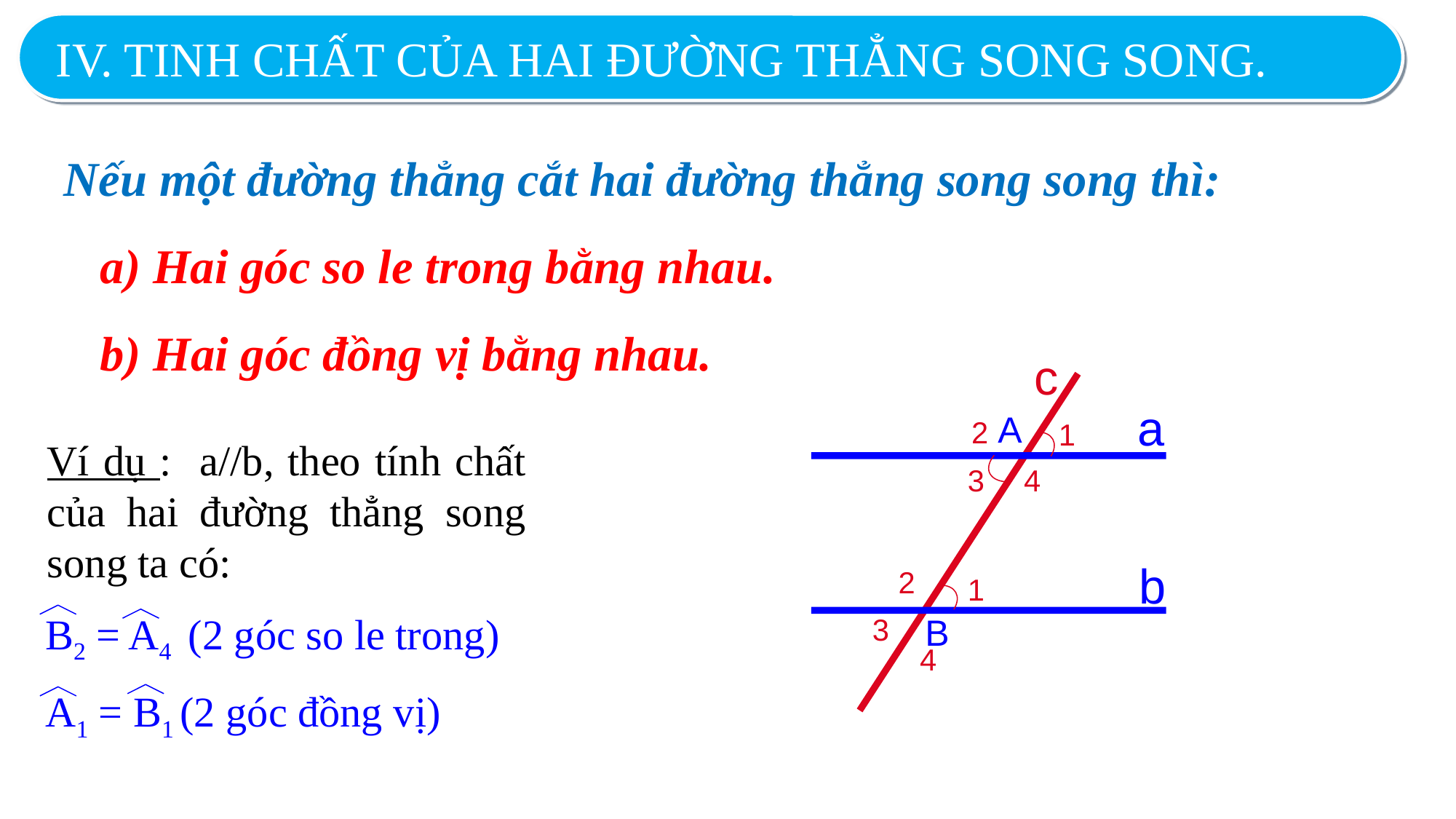

IV. TINH CHẤT CỦA HAI ĐƯỜNG THẲNG SONG SONG.
Nếu một đường thẳng cắt hai đường thẳng song song thì:
   a) Hai góc so le trong bằng nhau.
   b) Hai góc đồng vị bằng nhau.
c

A
B
a

b

1

3
1

4
2
2
3
4
Ví dụ :  a//b, theo tính chất của hai đường thẳng song song ta có:
B2 = A4  (2 góc so le trong)

 A1 = B1 (2 góc đồng vị)